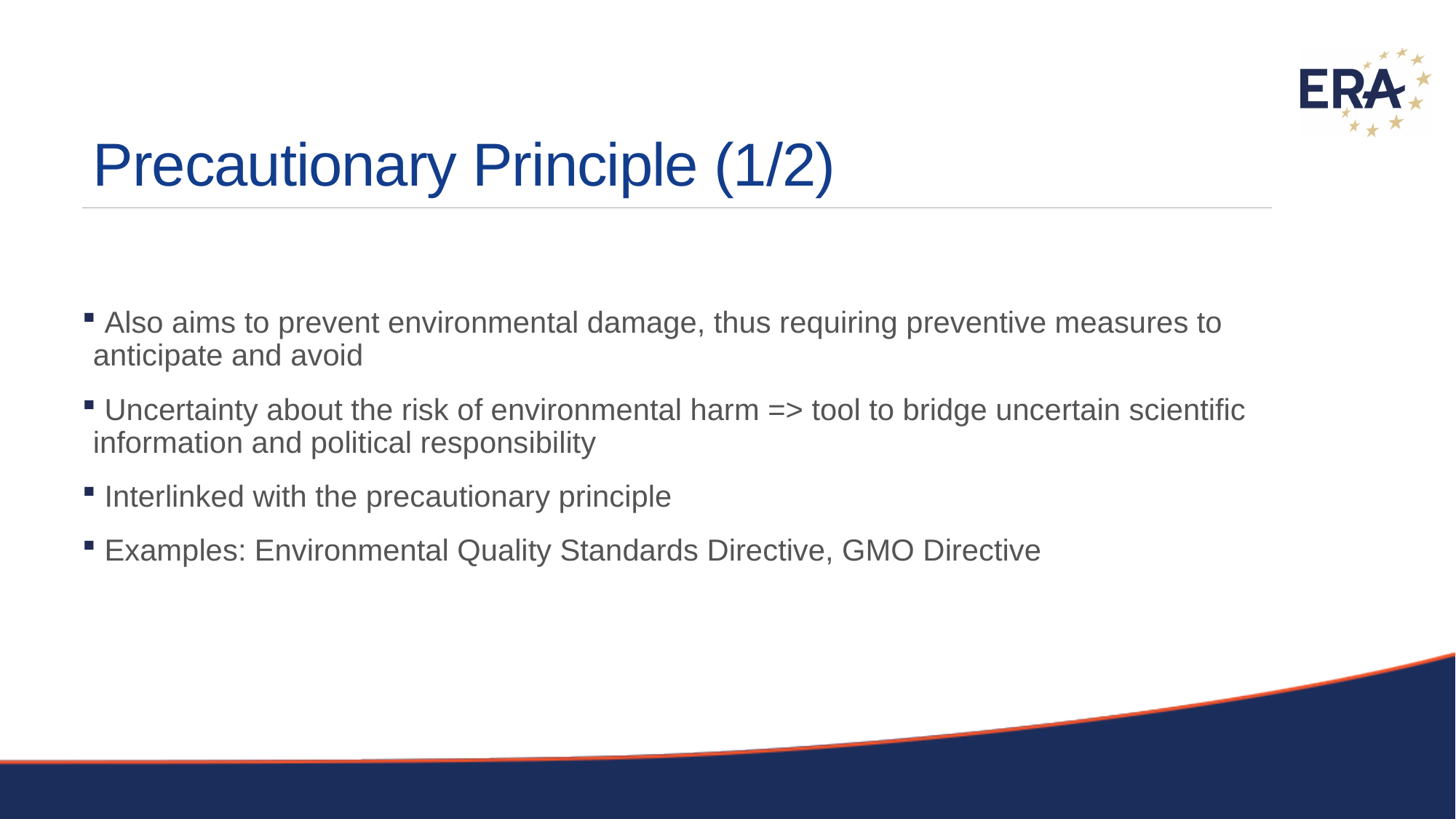

# Precautionary Principle (1/2)
 Also aims to prevent environmental damage, thus requiring preventive measures to anticipate and avoid
 Uncertainty about the risk of environmental harm => tool to bridge uncertain scientific information and political responsibility
 Interlinked with the precautionary principle
 Examples: Environmental Quality Standards Directive, GMO Directive